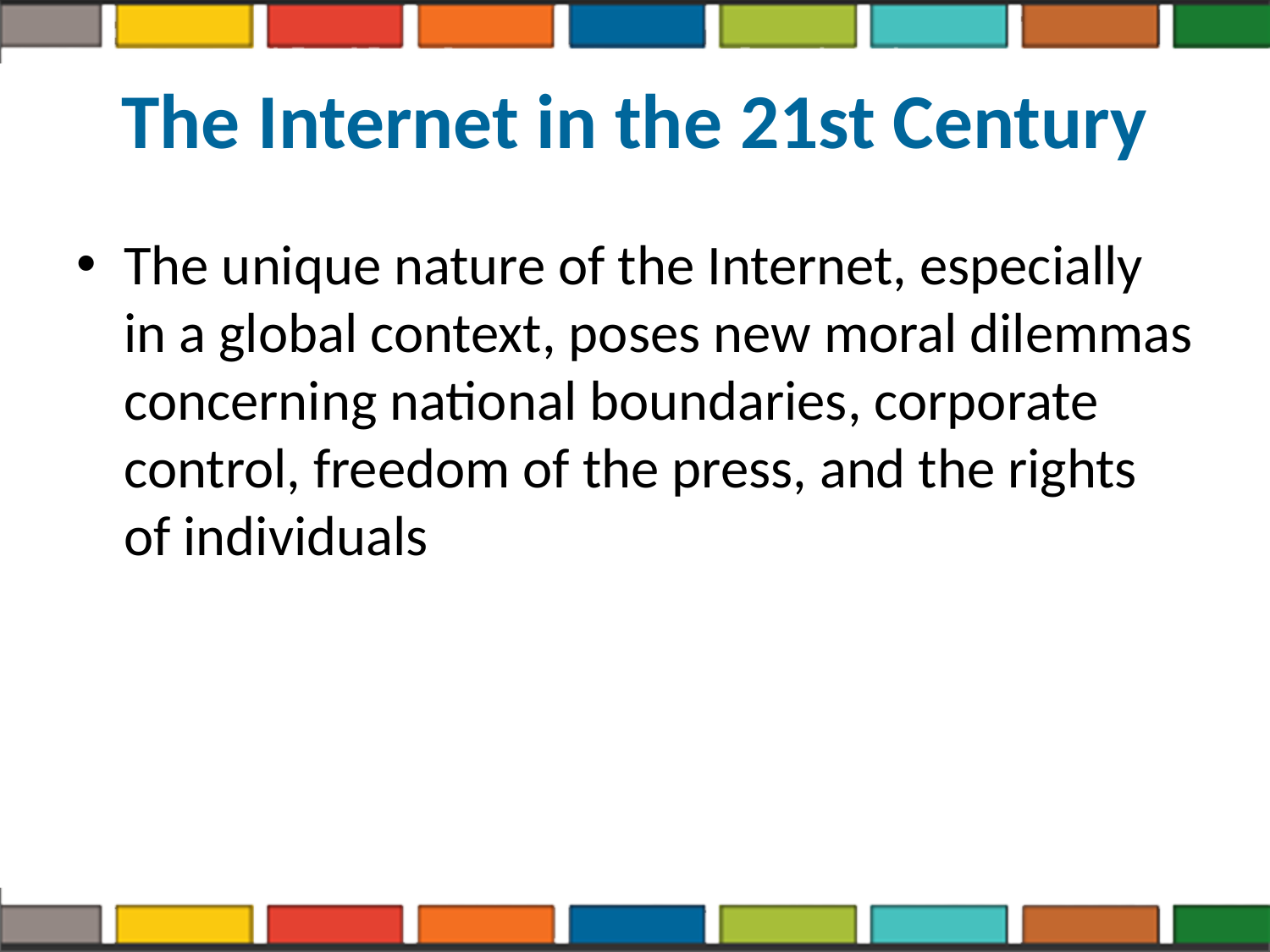

# The Internet in the 21st Century
The unique nature of the Internet, especially in a global context, poses new moral dilemmas concerning national boundaries, corporate control, freedom of the press, and the rights of individuals